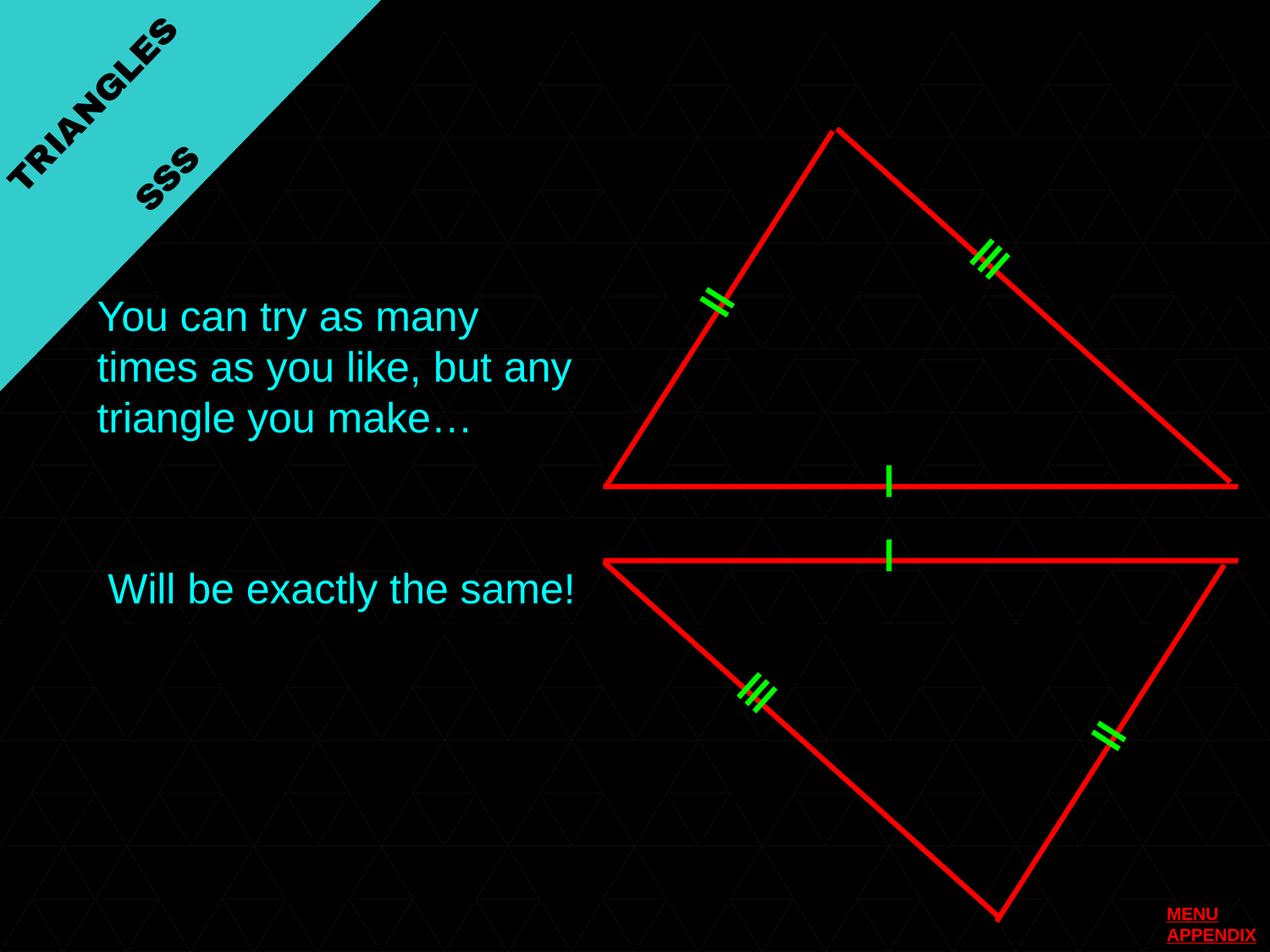

TRIANGLES
SSS
You can try as many times as you like, but any triangle you make…

Will be exactly the same!

MENU
APPENDIX